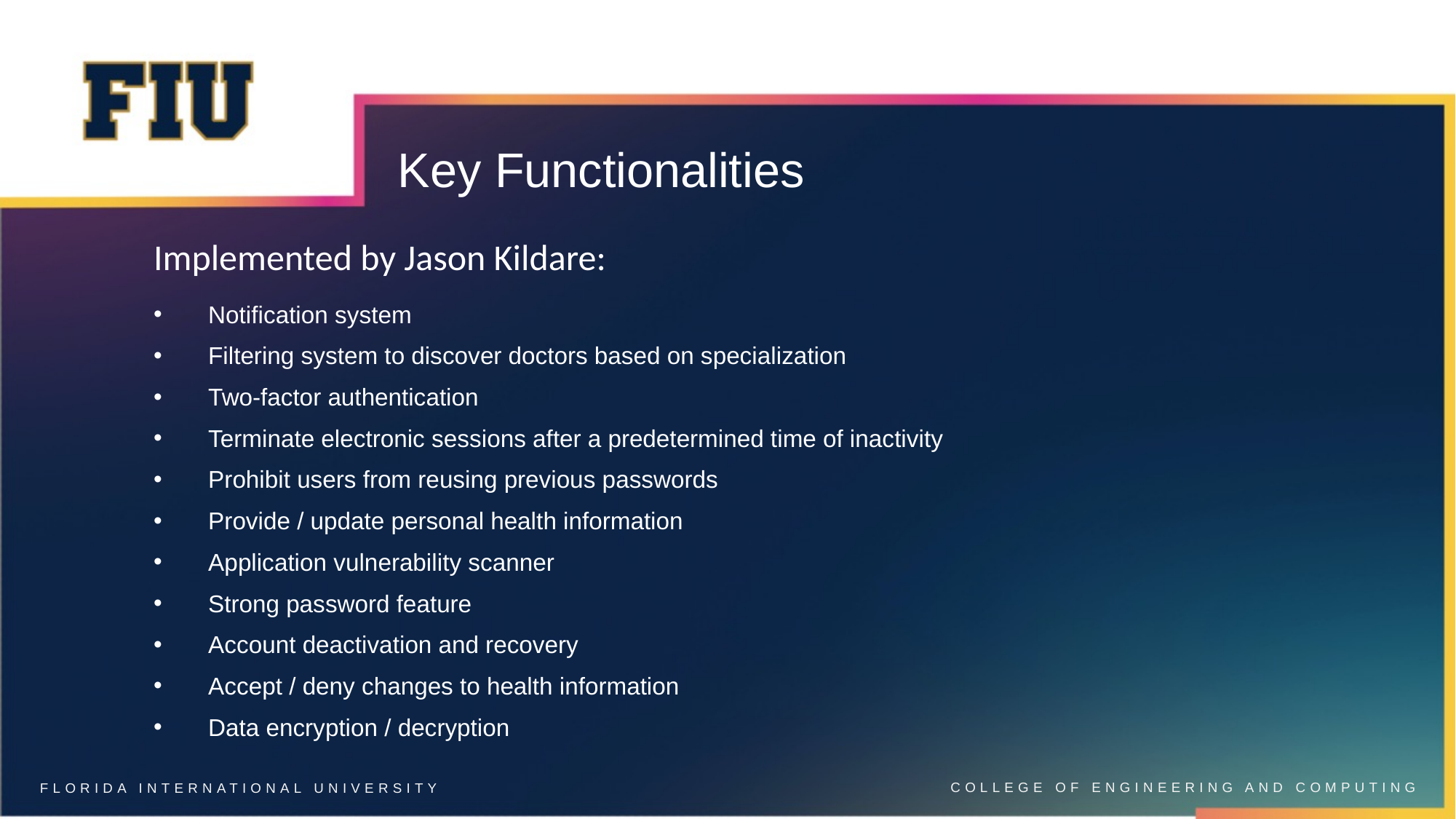

# Key Functionalities
Implemented by Jason Kildare:
Notification system
Filtering system to discover doctors based on specialization
Two-factor authentication
Terminate electronic sessions after a predetermined time of inactivity
Prohibit users from reusing previous passwords
Provide / update personal health information
Application vulnerability scanner
Strong password feature
Account deactivation and recovery
Accept / deny changes to health information
Data encryption / decryption